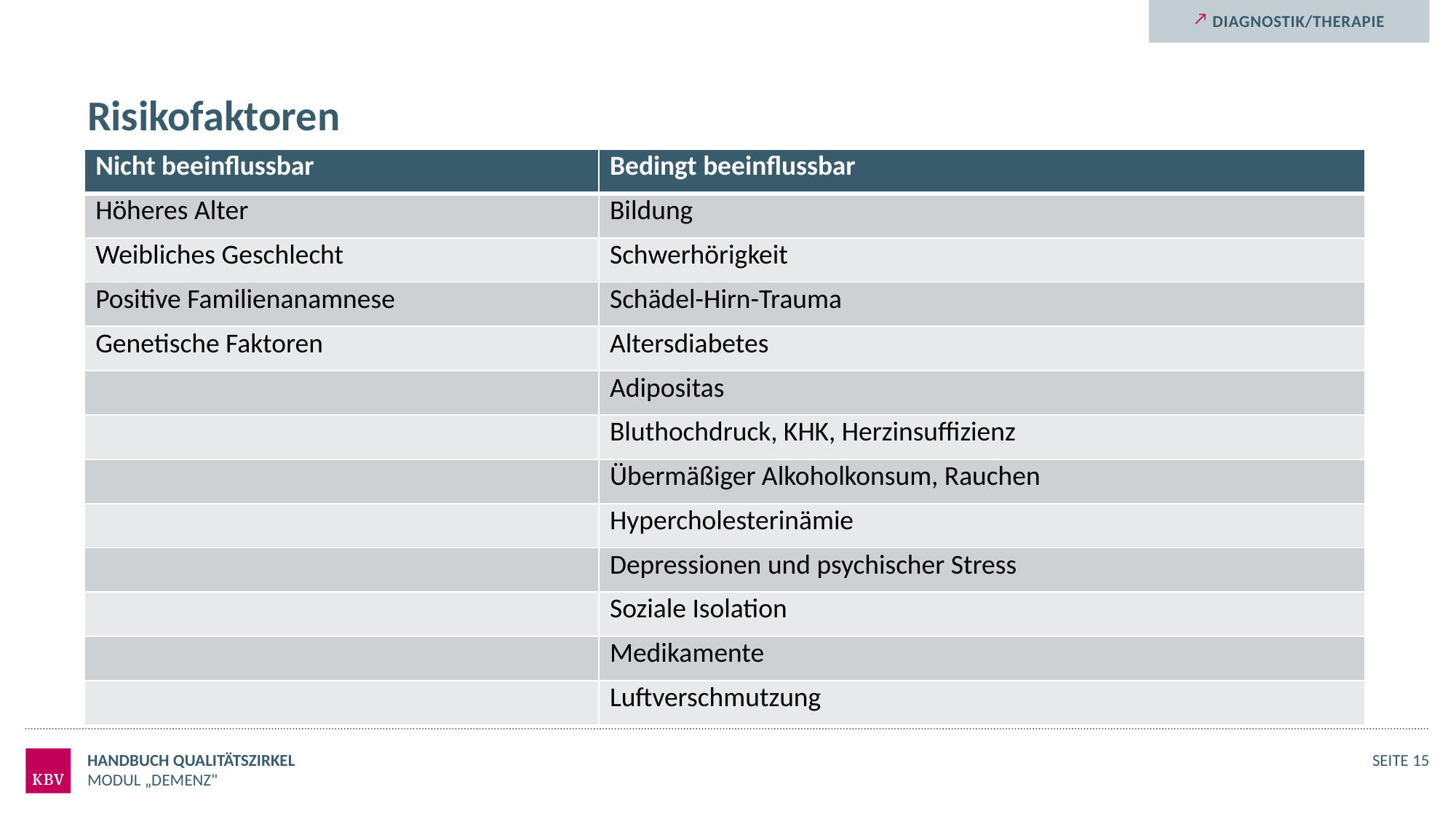

Diagnostik/Therapie
# Risikofaktoren
| Nicht beeinflussbar | Bedingt beeinflussbar |
| --- | --- |
| Höheres Alter | Bildung |
| Weibliches Geschlecht | Schwerhörigkeit |
| Positive Familienanamnese | Schädel-Hirn-Trauma |
| Genetische Faktoren | Altersdiabetes |
|  | Adipositas |
|  | Bluthochdruck, KHK, Herzinsuffizienz |
|  | Übermäßiger Alkoholkonsum, Rauchen |
|  | Hypercholesterinämie |
|  | Depressionen und psychischer Stress |
|  | Soziale Isolation |
|  | Medikamente |
|  | Luftverschmutzung |
Handbuch Qualitätszirkel
Seite 15
Modul „Demenz"